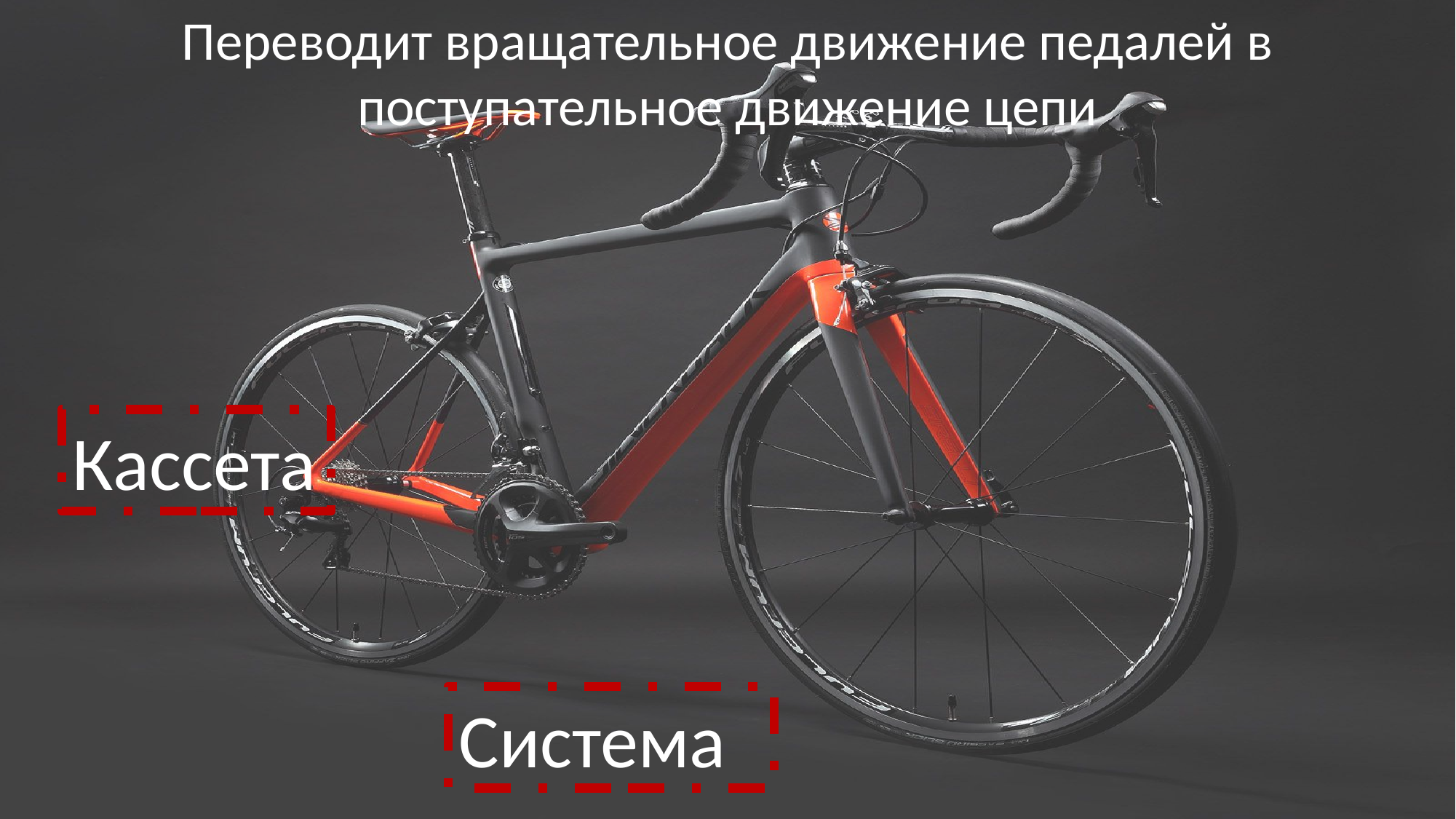

Переводит вращательное движение педалей в поступательное движение цепи
Кассета
Система